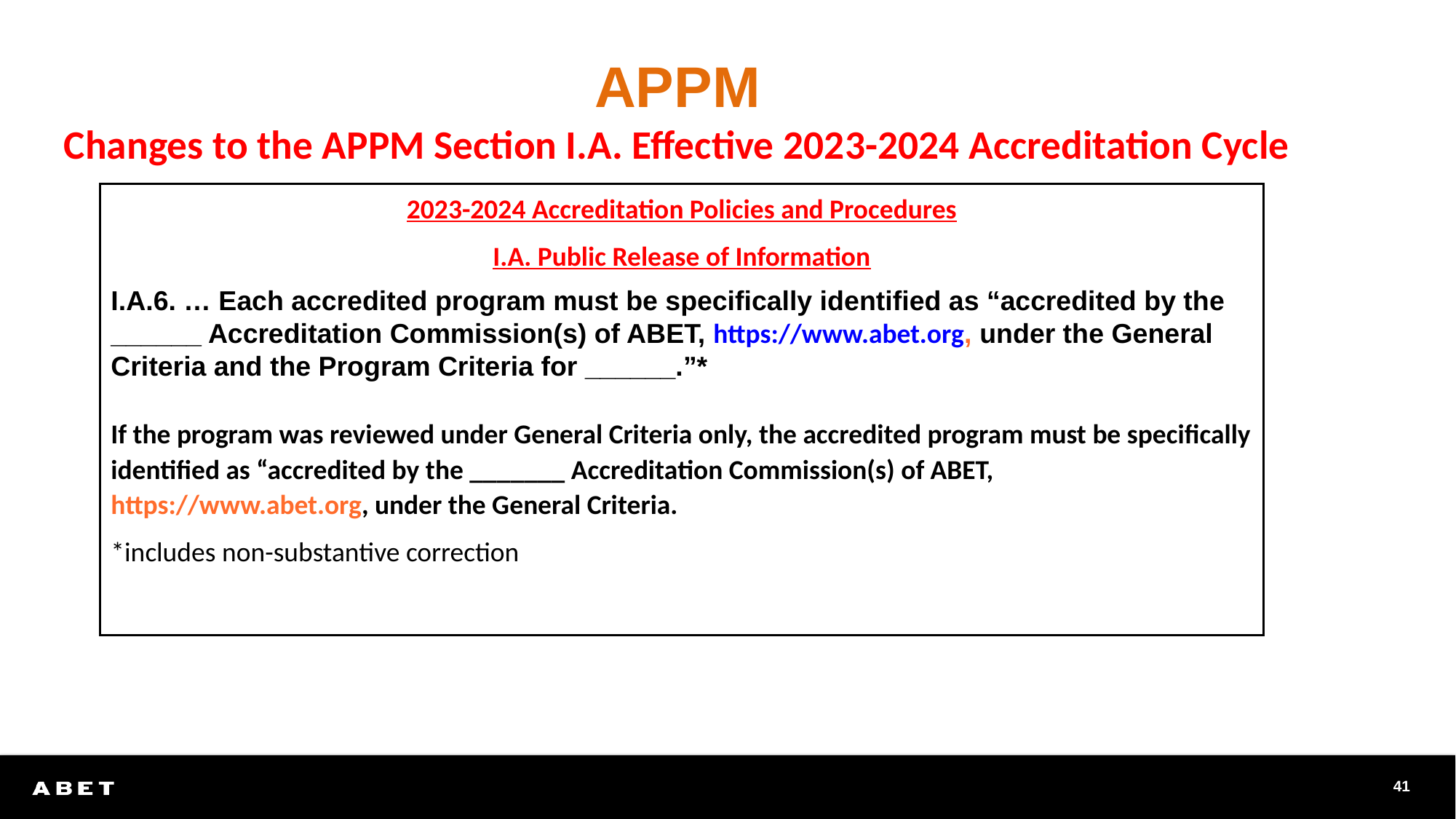

# APPM Changes to the APPM Section I.A. Effective 2023-2024 Accreditation Cycle
2023-2024 Accreditation Policies and Procedures
I.A. Public Release of Information
I.A.6. … Each accredited program must be specifically identified as “accredited by the ______ Accreditation Commission(s) of ABET, https://www.abet.org, under the General Criteria and the Program Criteria for ______.”*

If the program was reviewed under General Criteria only, the accredited program must be specifically identified as “accredited by the _______ Accreditation Commission(s) of ABET, https://www.abet.org, under the General Criteria.
*includes non-substantive correction